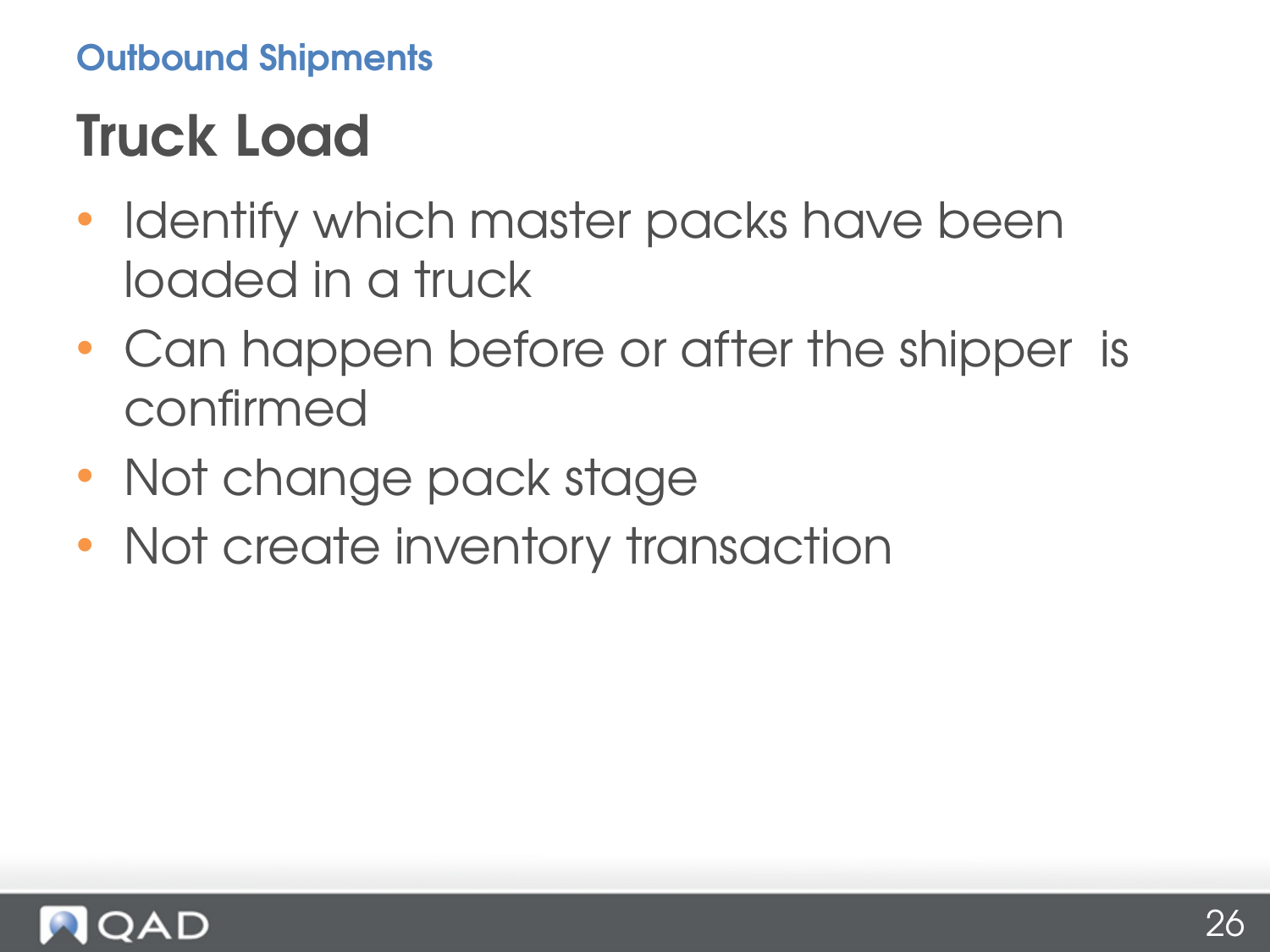

Outbound Shipments
# Truck Load
Identify which master packs have been loaded in a truck
Can happen before or after the shipper  is confirmed
Not change pack stage
Not create inventory transaction
26